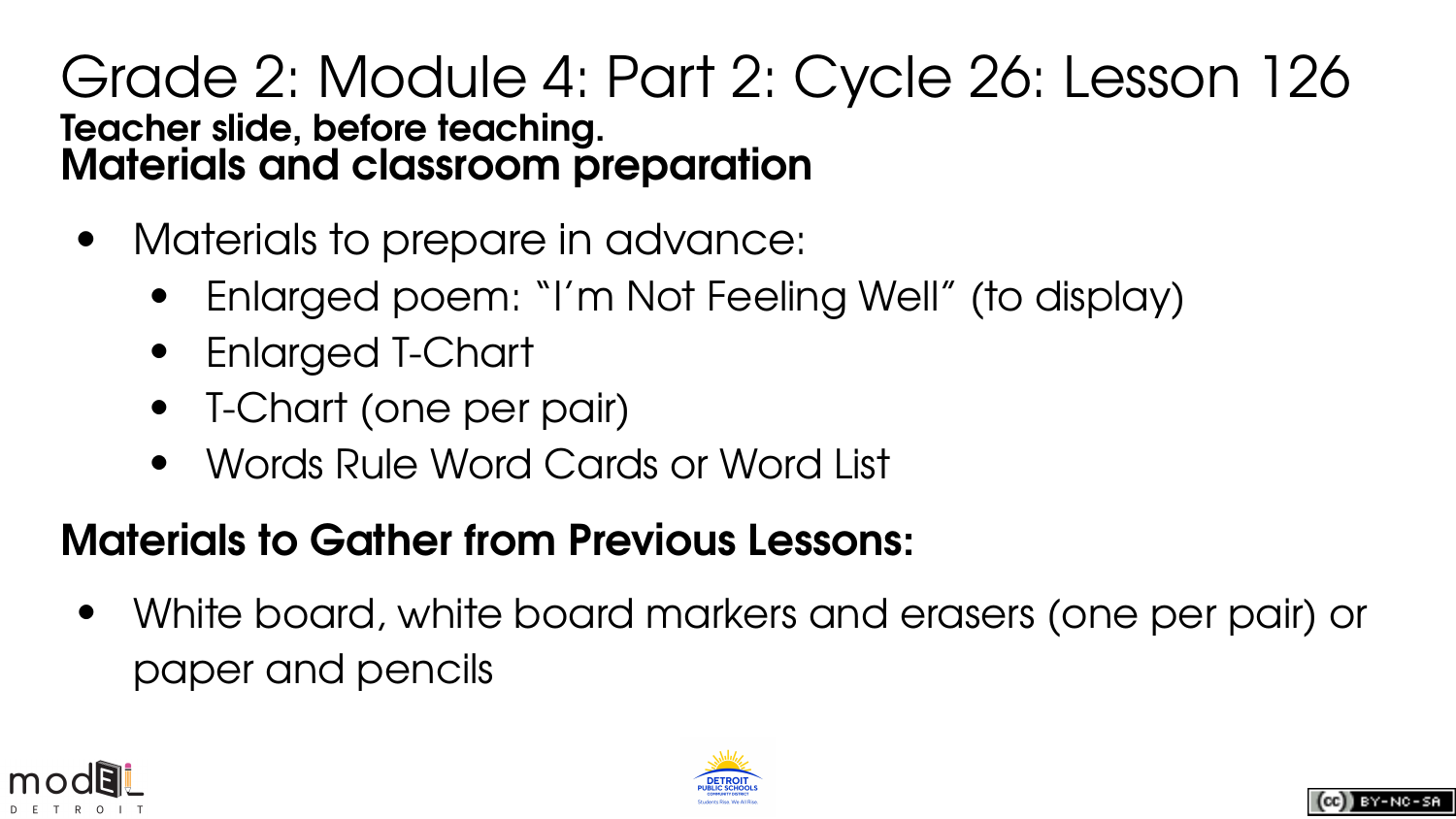

# Grade 2: Module 4: Part 2: Cycle 26: Lesson 126
Teacher slide, before teaching.
Materials and classroom preparation
Materials to prepare in advance:
Enlarged poem: “I’m Not Feeling Well” (to display)
Enlarged T-Chart
T-Chart (one per pair)
Words Rule Word Cards or Word List
Materials to Gather from Previous Lessons:
White board, white board markers and erasers (one per pair) or paper and pencils